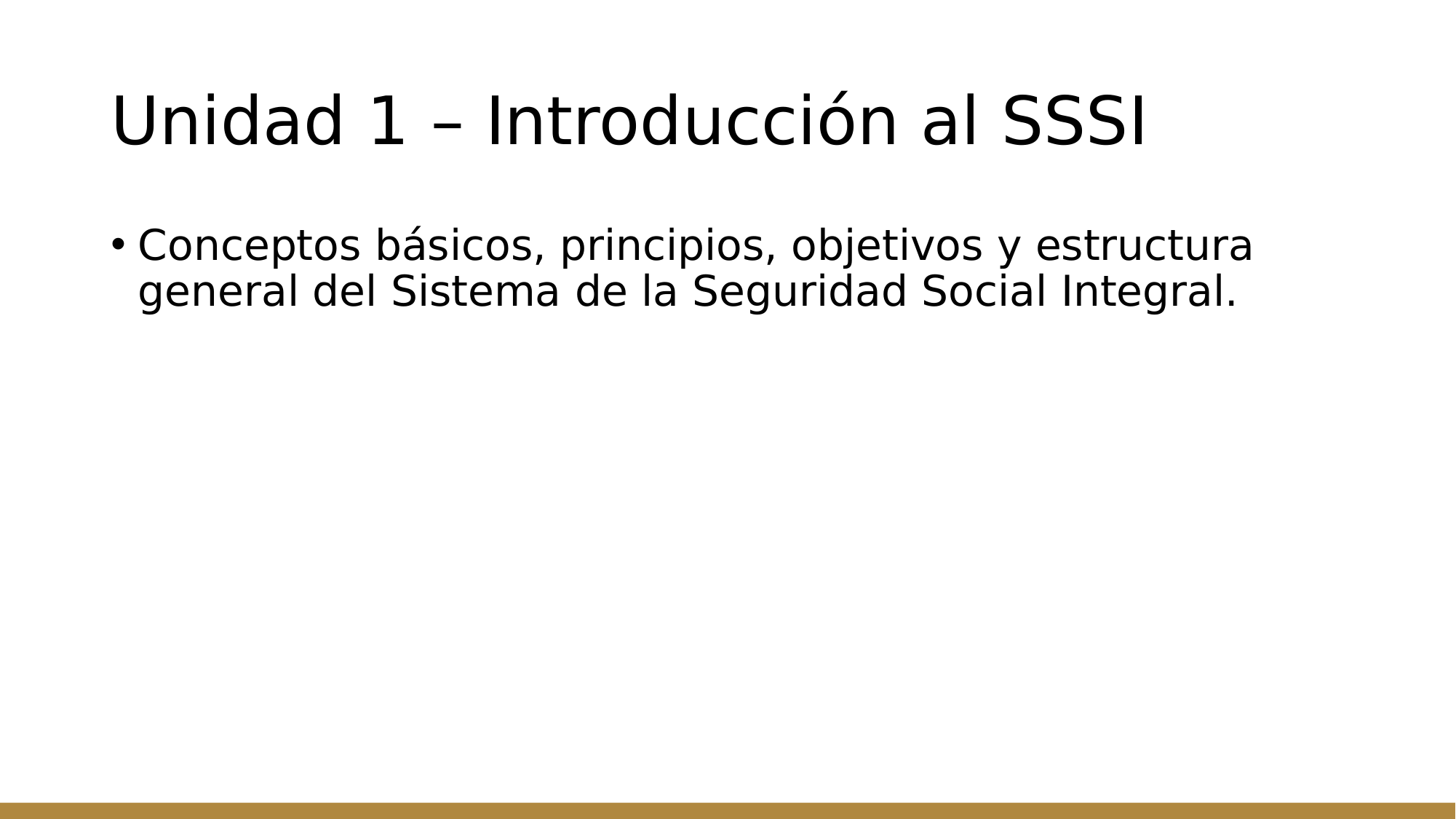

# Unidad 1 – Introducción al SSSI
Conceptos básicos, principios, objetivos y estructura general del Sistema de la Seguridad Social Integral.